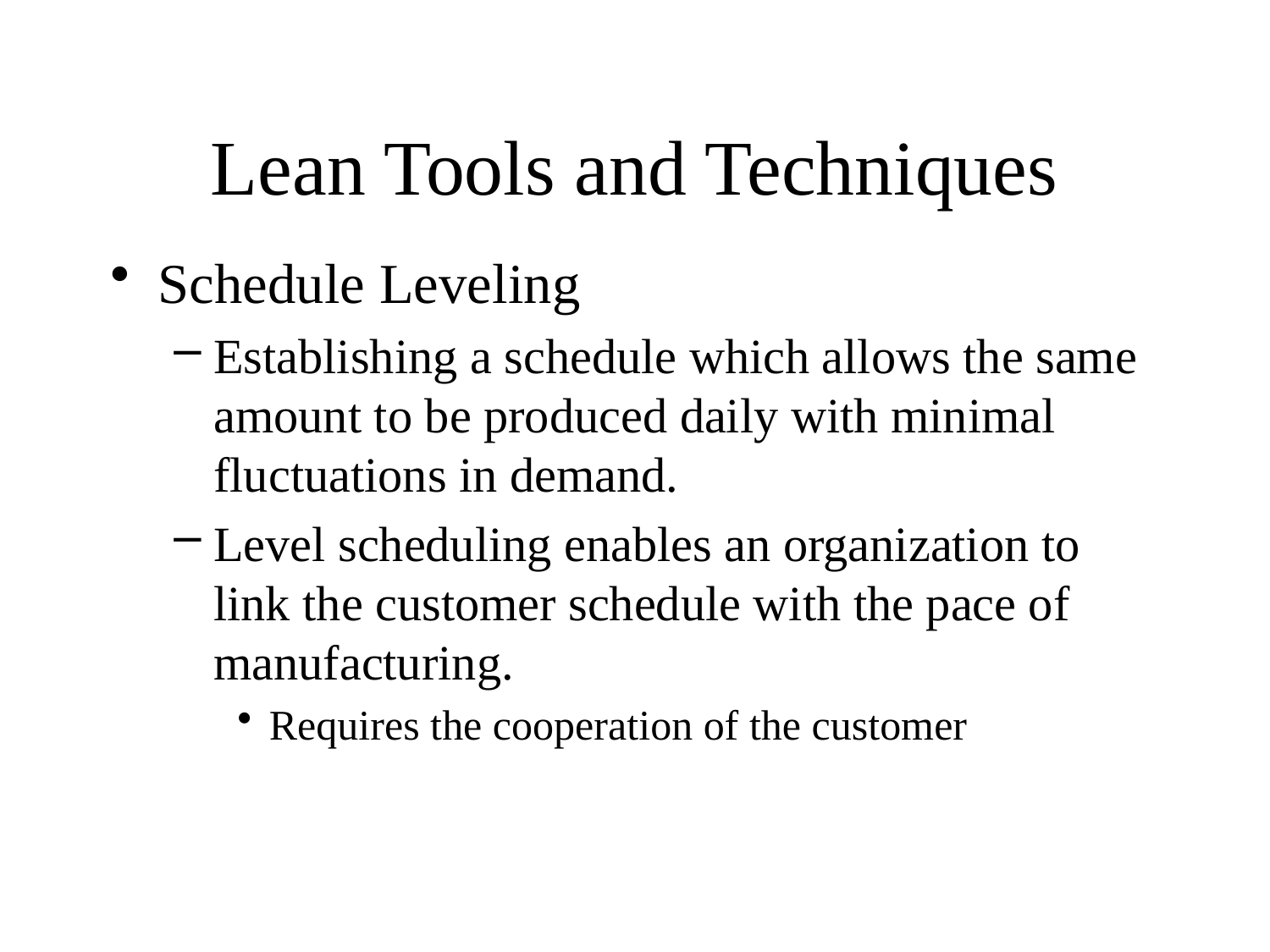

# Lean Tools and Techniques
Schedule Leveling
Establishing a schedule which allows the same amount to be produced daily with minimal fluctuations in demand.
Level scheduling enables an organization to link the customer schedule with the pace of manufacturing.
Requires the cooperation of the customer